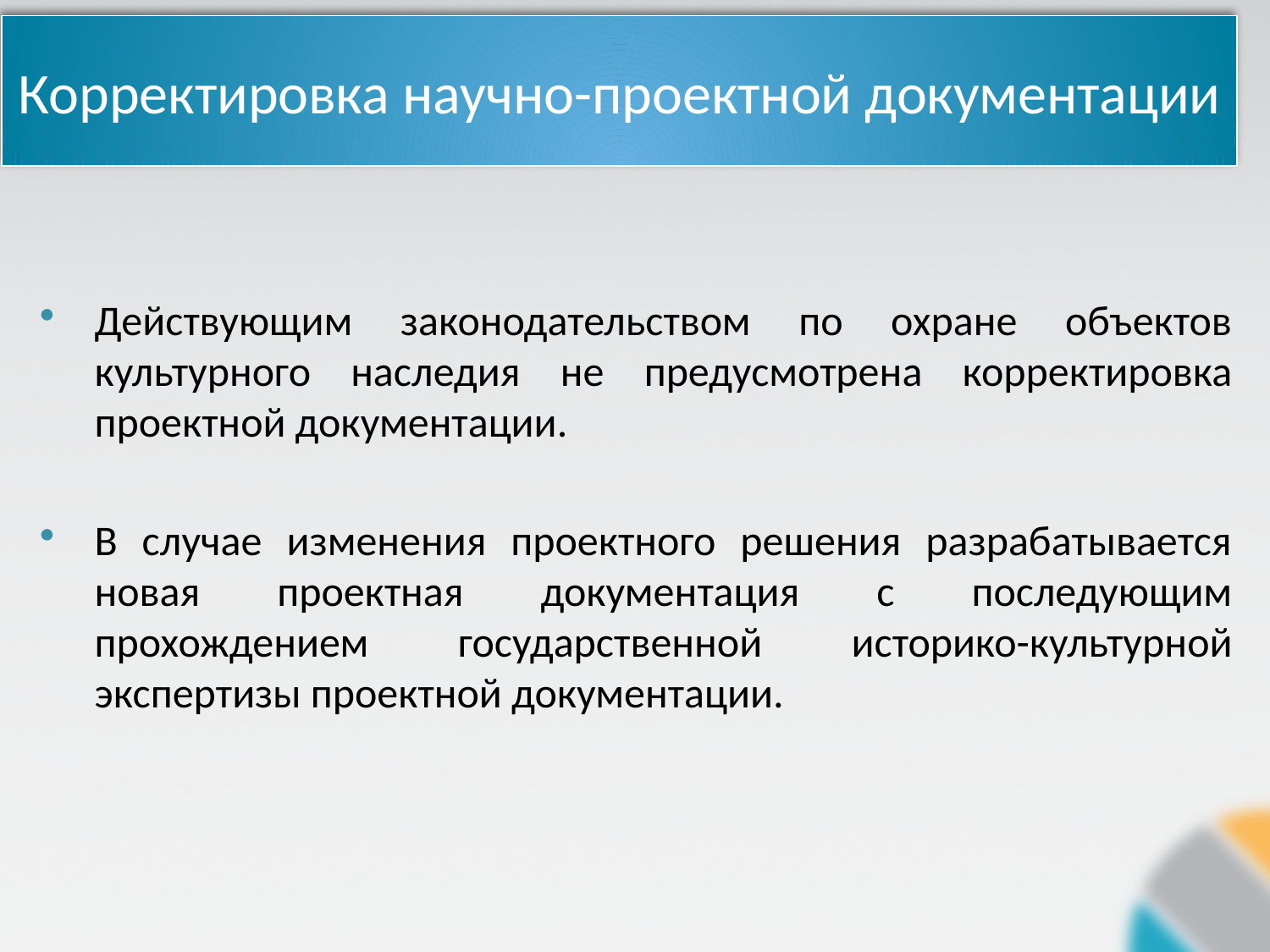

Корректировка научно-проектной документации

Действующим законодательством по охране объектов культурного наследия не предусмотрена корректировка проектной документации.

В случае изменения проектного решения разрабатывается новая проектная документация с последующим прохождением государственной историко-культурной экспертизы проектной документации.